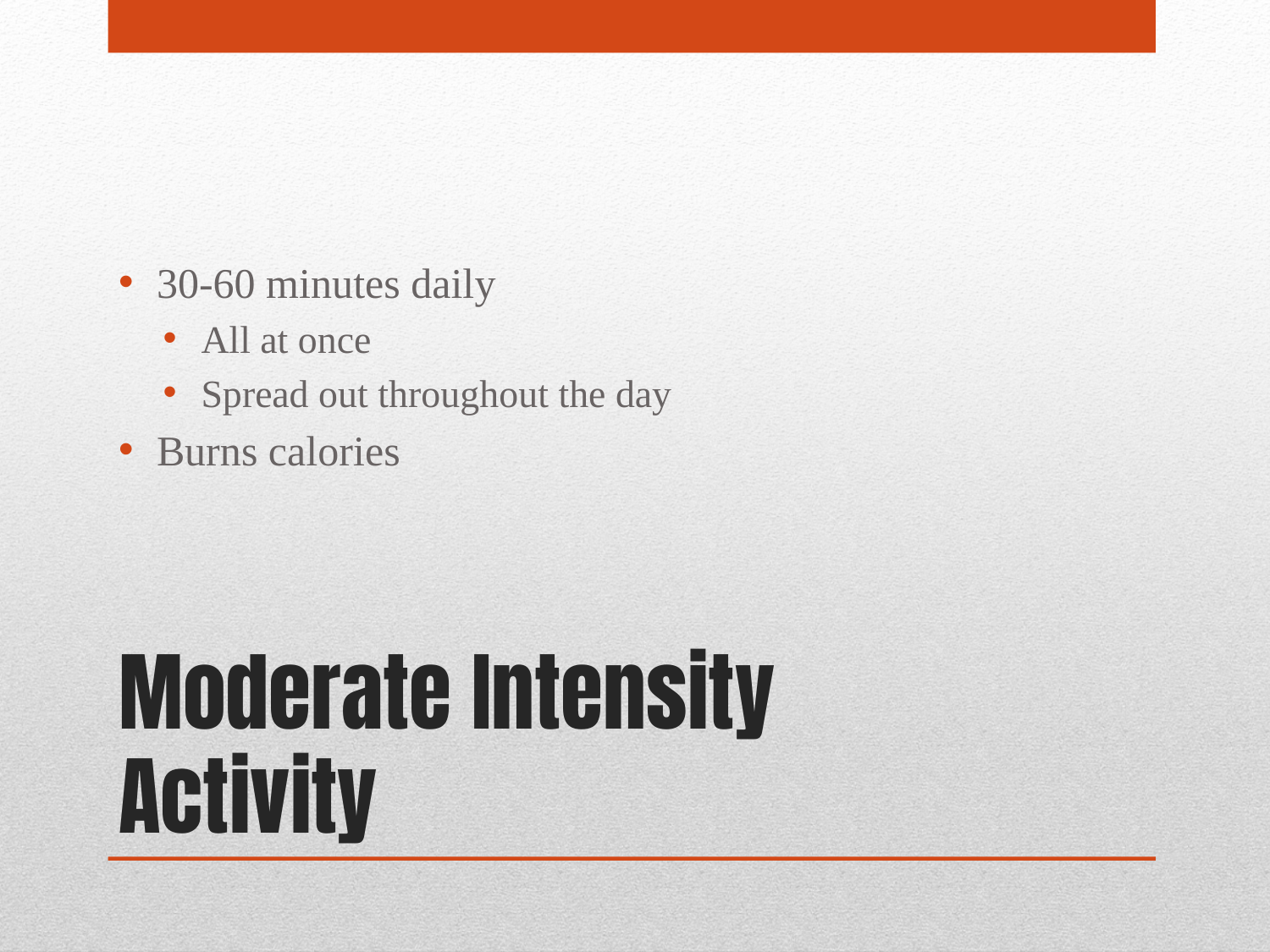

30-60 minutes daily
All at once
Spread out throughout the day
Burns calories
# Moderate Intensity Activity